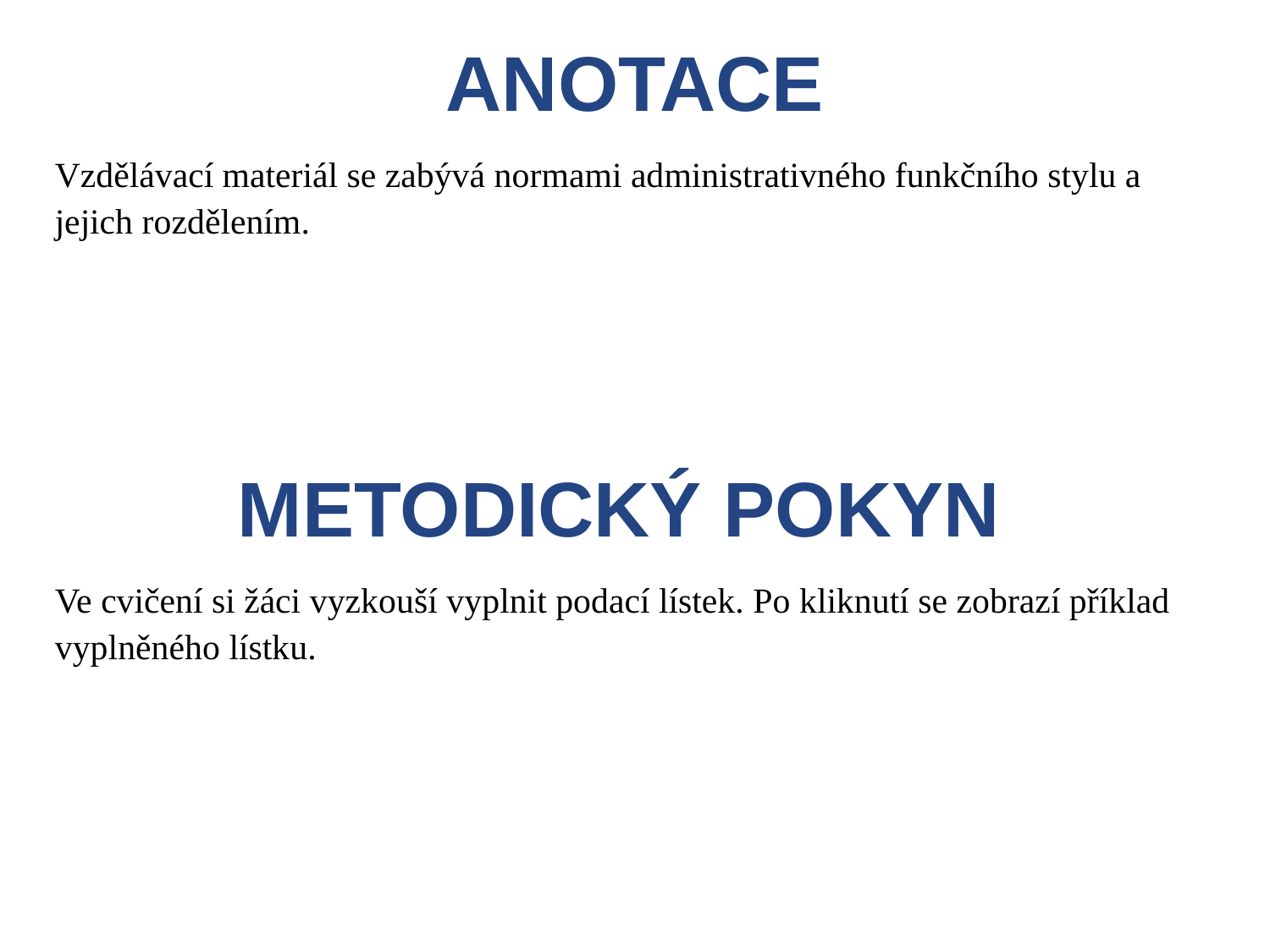

ANOTACE
Vzdělávací materiál se zabývá normami administrativného funkčního stylu a jejich rozdělením.
METODICKÝ POKYN
Ve cvičení si žáci vyzkouší vyplnit podací lístek. Po kliknutí se zobrazí příklad vyplněného lístku.